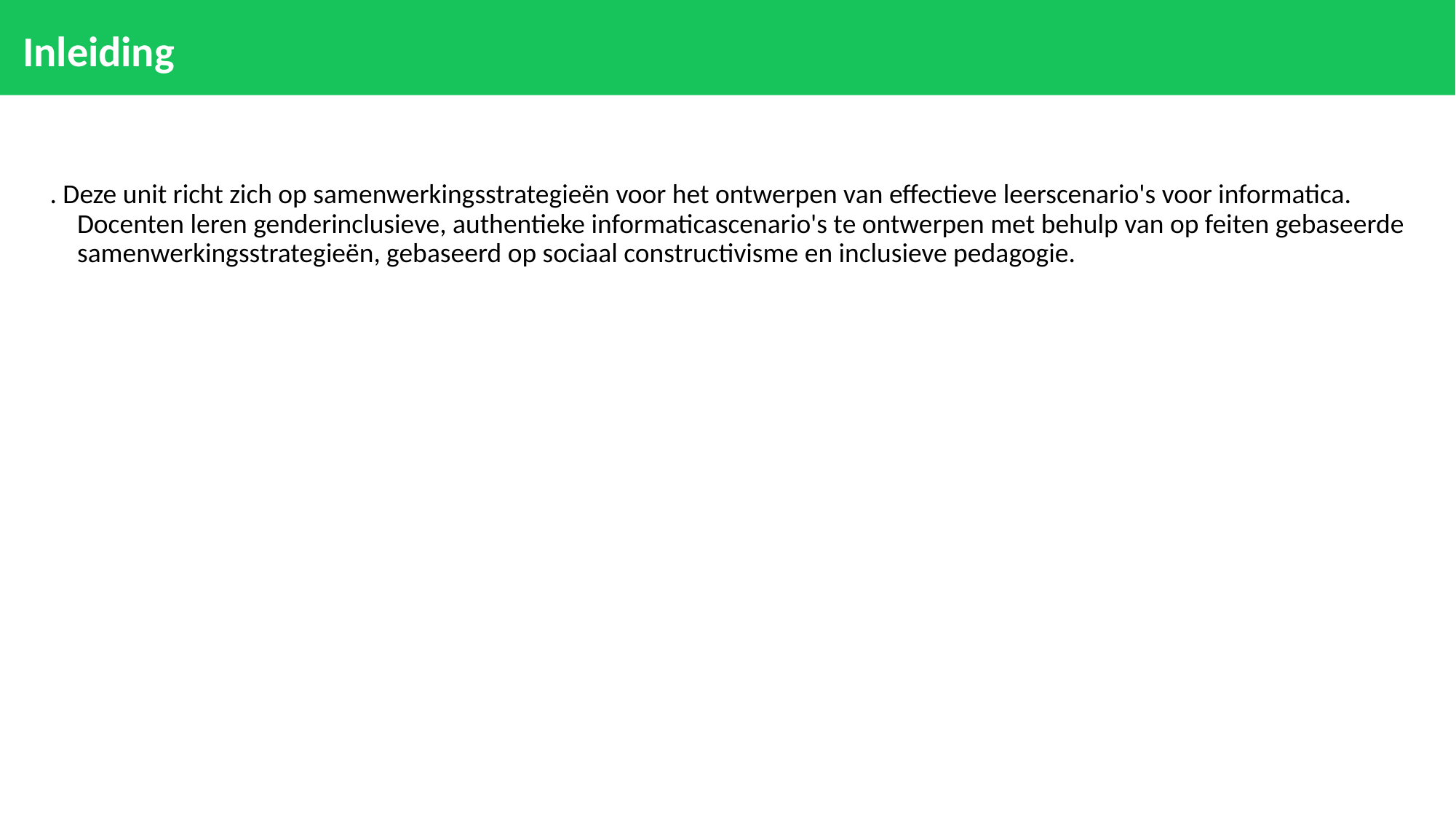

# Inleiding
. Deze unit richt zich op samenwerkingsstrategieën voor het ontwerpen van effectieve leerscenario's voor informatica. Docenten leren genderinclusieve, authentieke informaticascenario's te ontwerpen met behulp van op feiten gebaseerde samenwerkingsstrategieën, gebaseerd op sociaal constructivisme en inclusieve pedagogie.